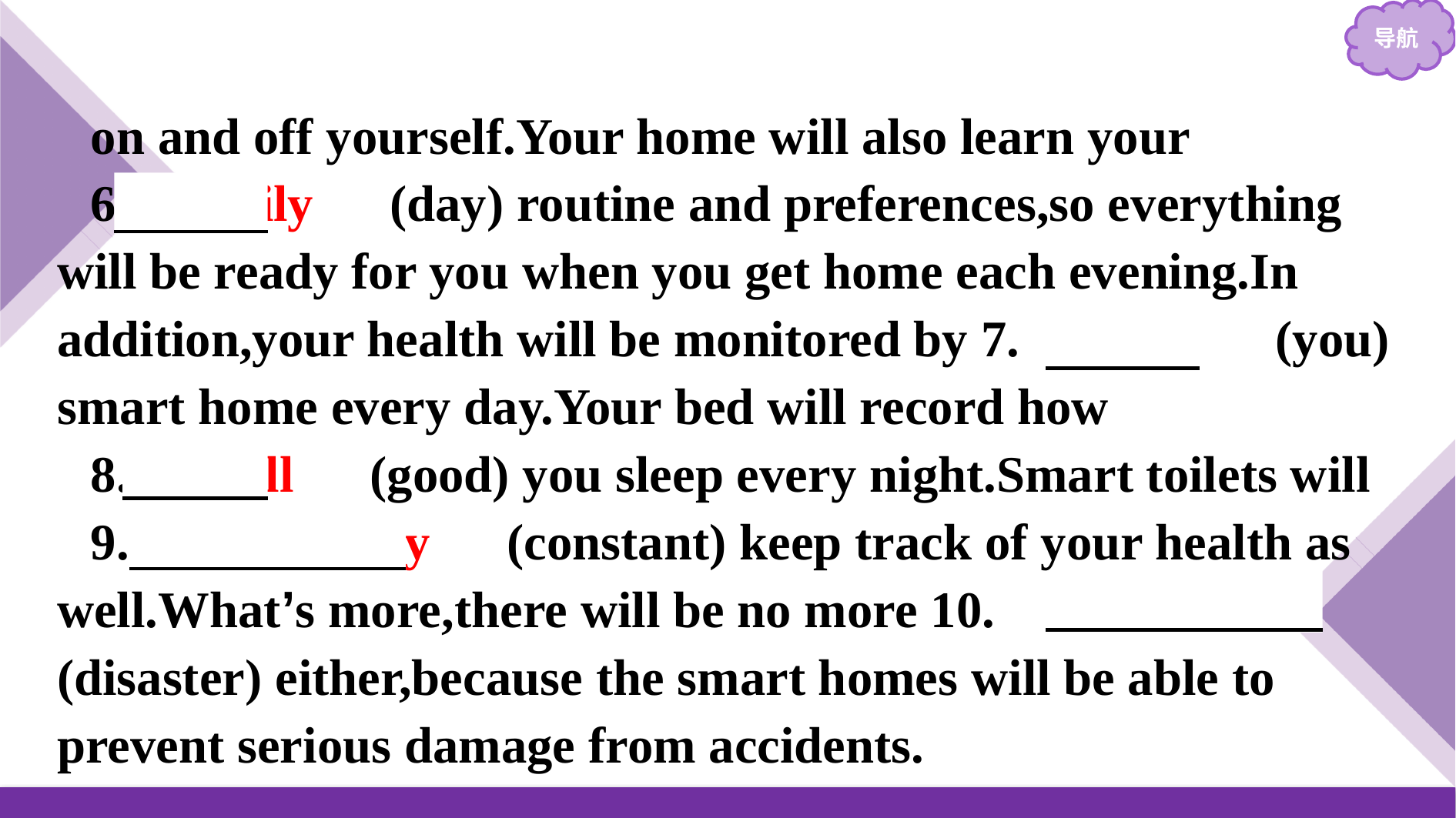

on and off yourself.Your home will also learn your
6.　daily　(day) routine and preferences,so everything will be ready for you when you get home each evening.In addition,your health will be monitored by 7.　your　(you) smart home every day.Your bed will record how
8.　well　(good) you sleep every night.Smart toilets will
9.　constantly　(constant) keep track of your health as well.What’s more,there will be no more 10.　disasters　(disaster) either,because the smart homes will be able to prevent serious damage from accidents.